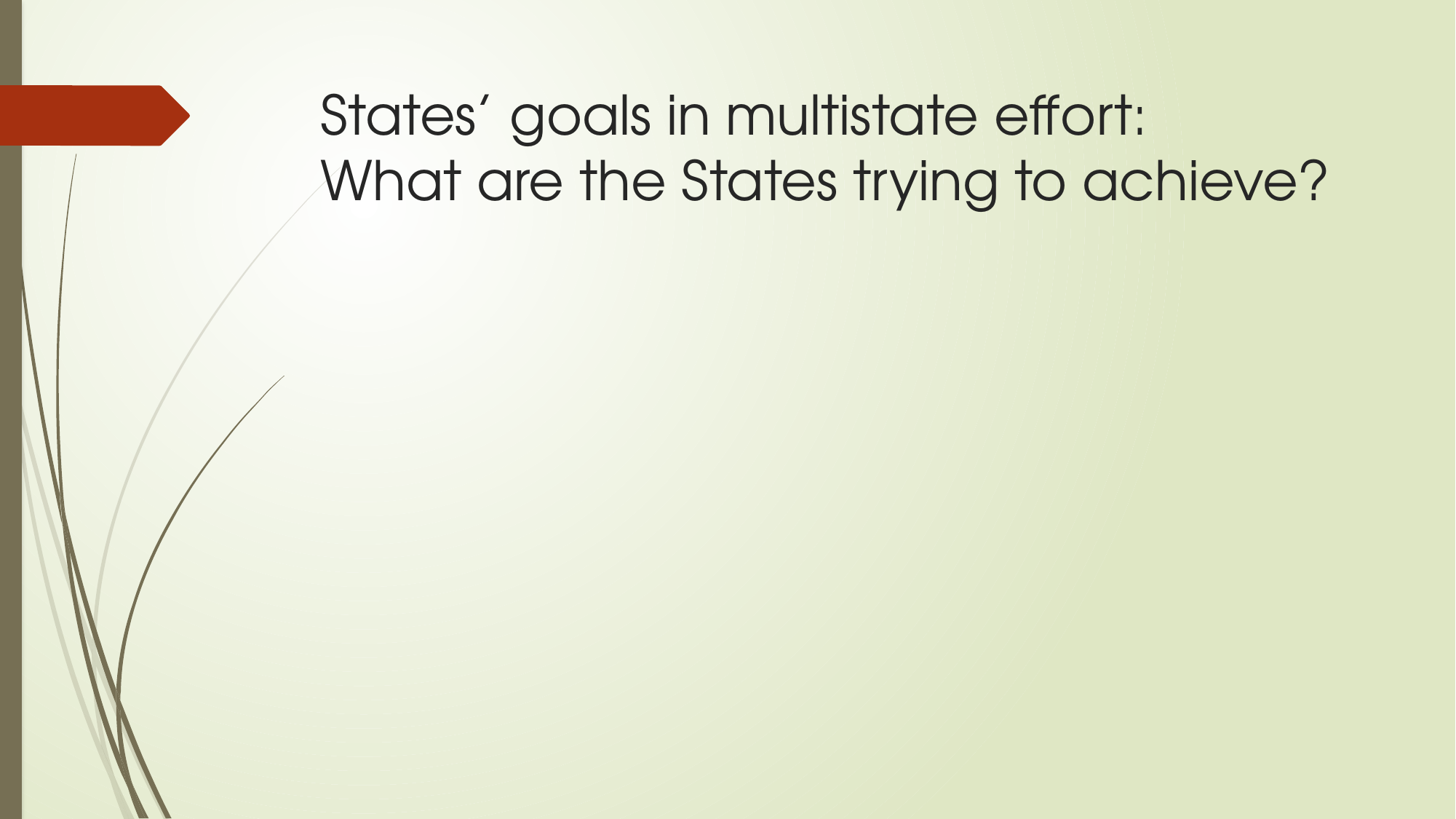

# States’ goals in multistate effort: What are the States trying to achieve?